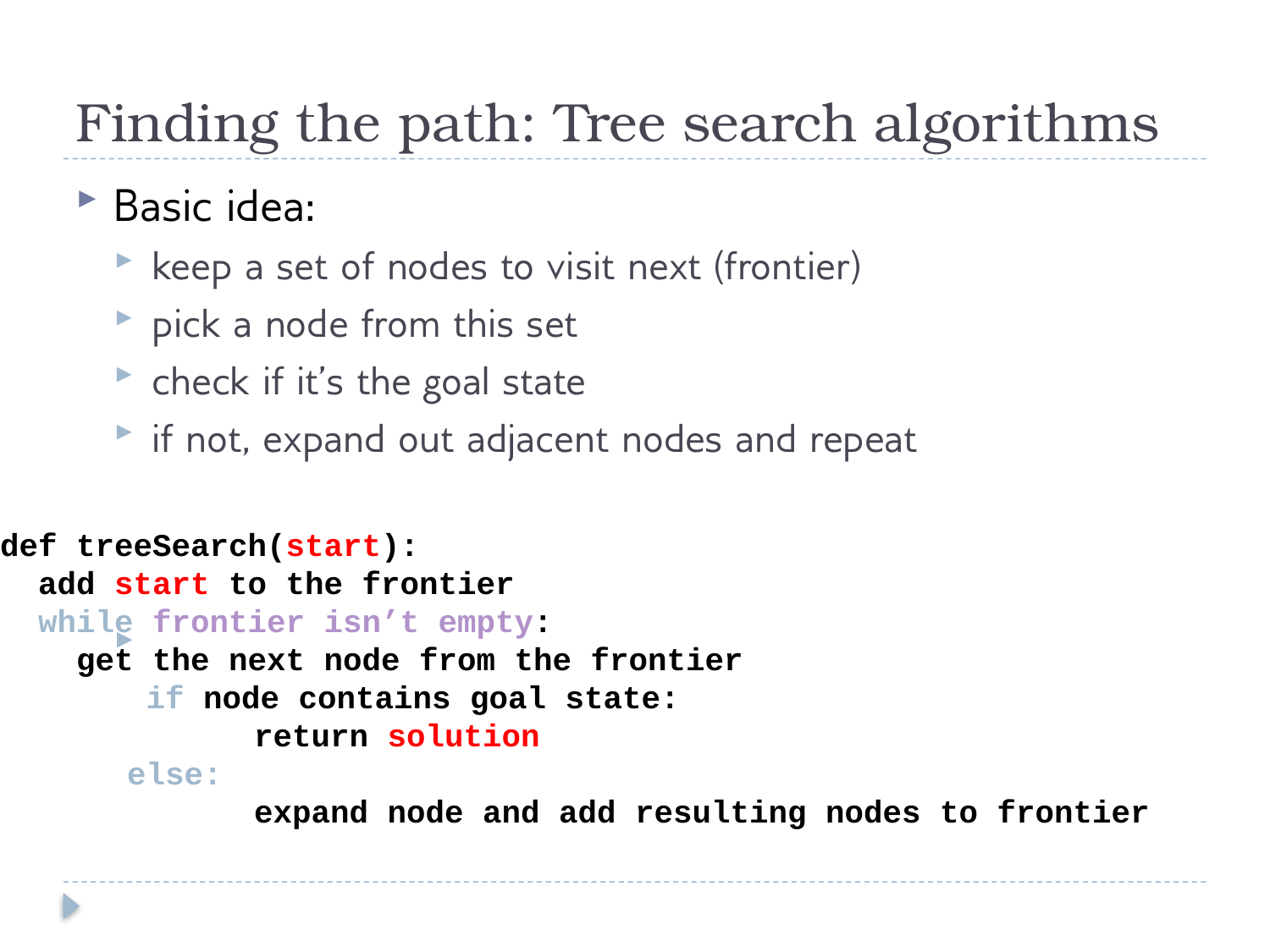

# Finding the path: Tree search algorithms
Basic idea:
keep a set of nodes to visit next (frontier)
pick a node from this set
check if it’s the goal state
if not, expand out adjacent nodes and repeat

def treeSearch(start):
  add start to the frontier
  while frontier isn’t empty:
    get the next node from the frontier
	 if node contains goal state:
		return solution
	else:
		expand node and add resulting nodes to frontier